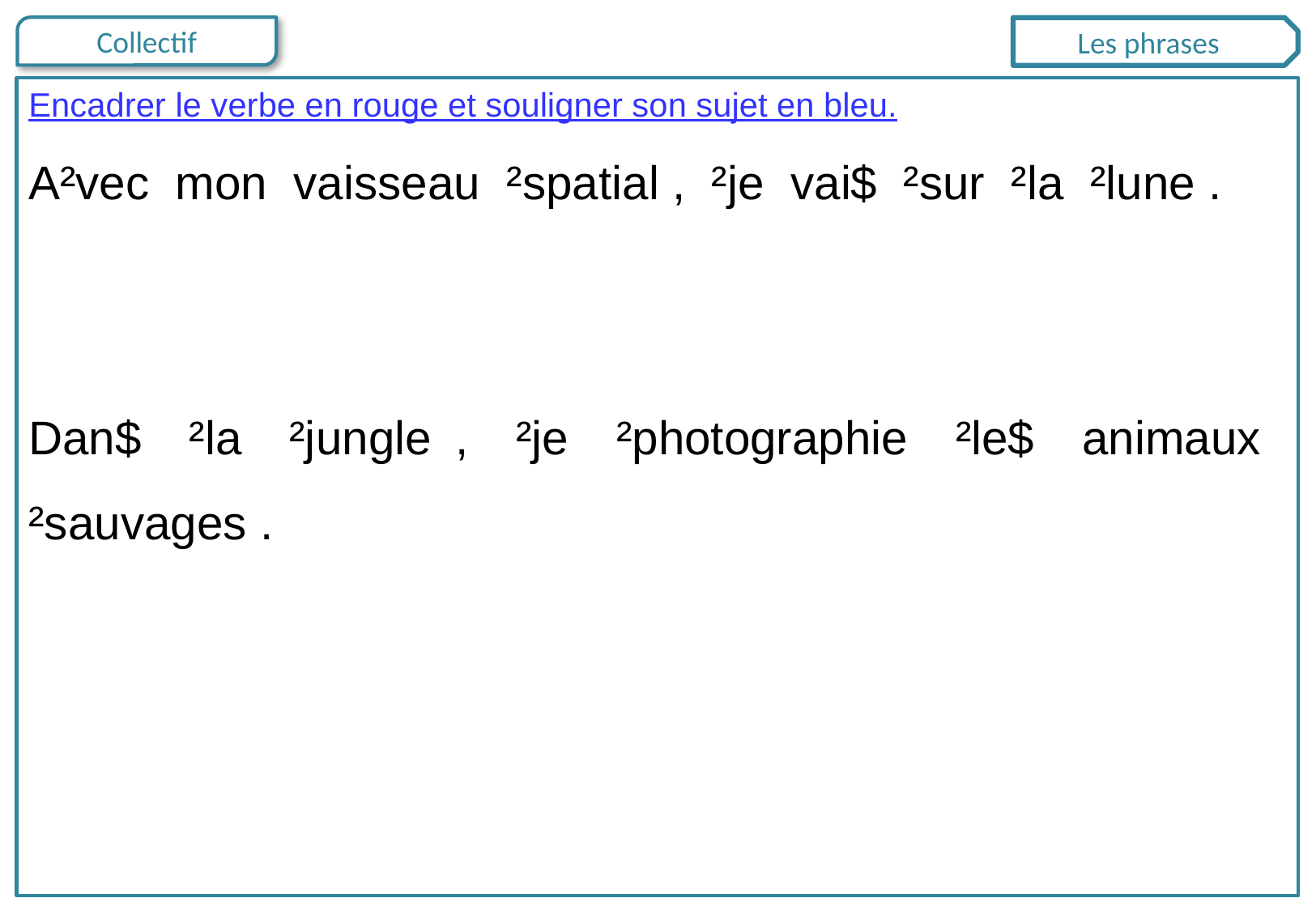

Les phrases
Encadrer le verbe en rouge et souligner son sujet en bleu.
A²vec  mon  vaisseau  ²spatial ,  ²je  vai$  ²sur  ²la  ²lune .

Dan$  ²la  ²jungle ,  ²je  ²photographie  ²le$  animaux  ²sauvages .